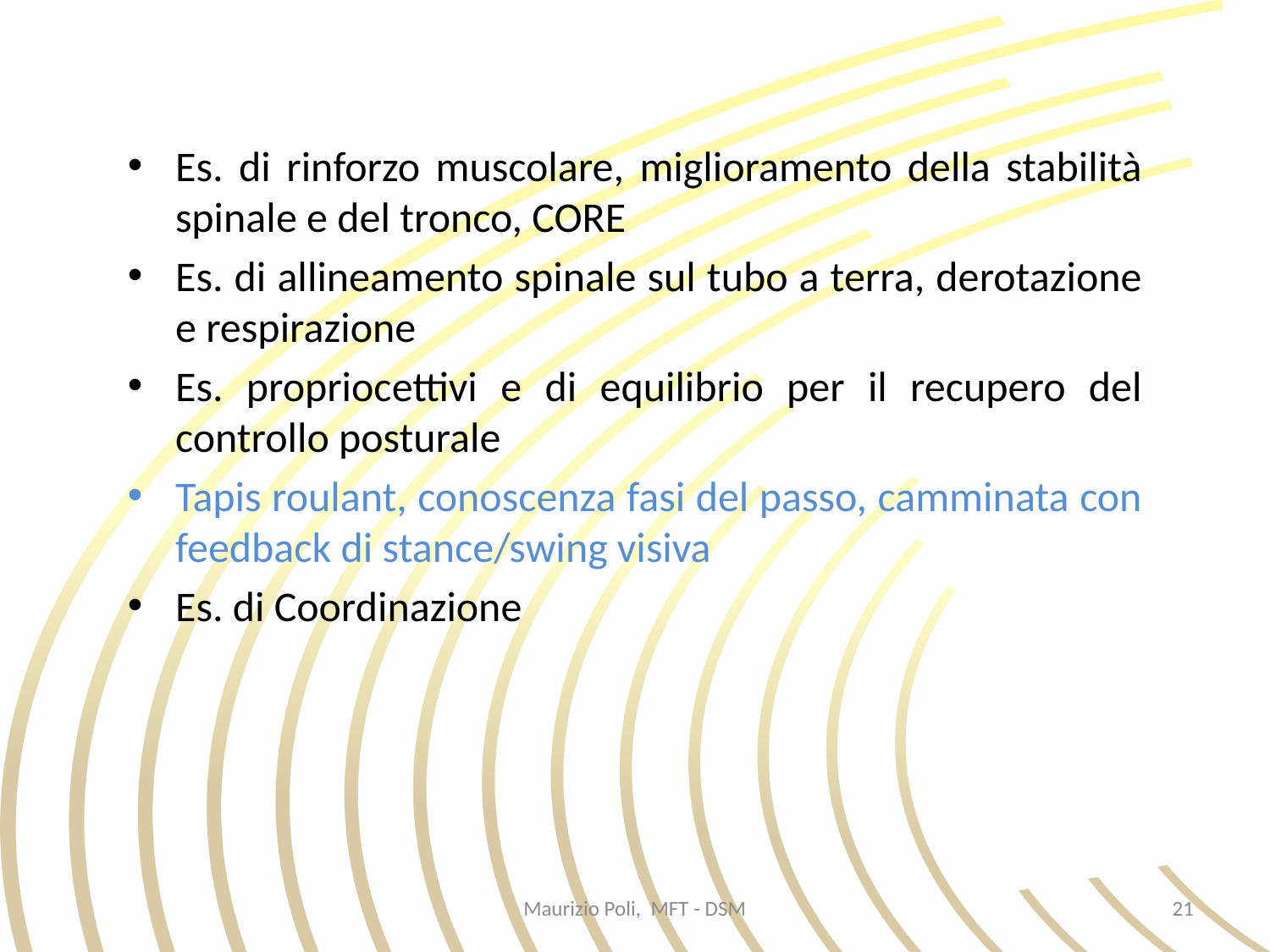

Es. di rinforzo muscolare, miglioramento della stabilità spinale e del tronco, CORE
Es. di allineamento spinale sul tubo a terra, derotazione e respirazione
Es. propriocettivi e di equilibrio per il recupero del controllo posturale
Tapis roulant, conoscenza fasi del passo, camminata con feedback di stance/swing visiva
Es. di Coordinazione

Maurizio Poli,  MFT - DSM
21